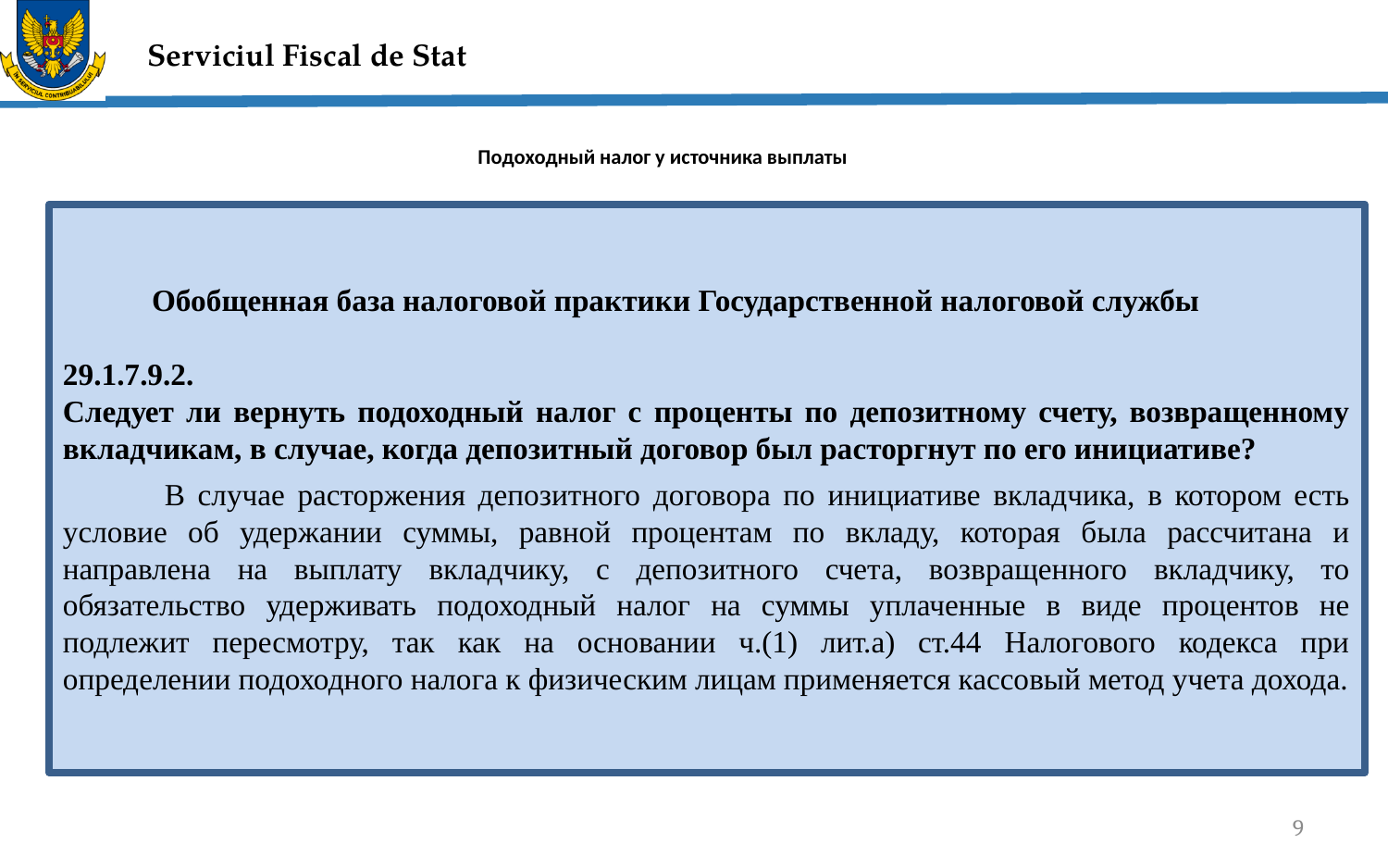

# Подоходный налог у источника выплаты
Обобщенная база налоговой практики Государственной налоговой службы

29.1.7.9.2.
Следует ли вернуть подоходный налог с проценты по депозитному счету, возвращенному вкладчикам, в случае, когда депозитный договор был расторгнут по его инициативе?

        В случае расторжения депозитного договора по инициативе вкладчика, в котором есть условие об удержании суммы, равной процентам по вкладу, которая была рассчитана и направлена на выплату вкладчику, с депозитного счета, возвращенного вкладчику, то обязательство удерживать подоходный налог на суммы уплаченные в виде процентов не подлежит пересмотру, так как на основании ч.(1) лит.а) ст.44 Налогового кодекса при определении подоходного налога к физическим лицам применяется кассовый метод учета дохода.
9